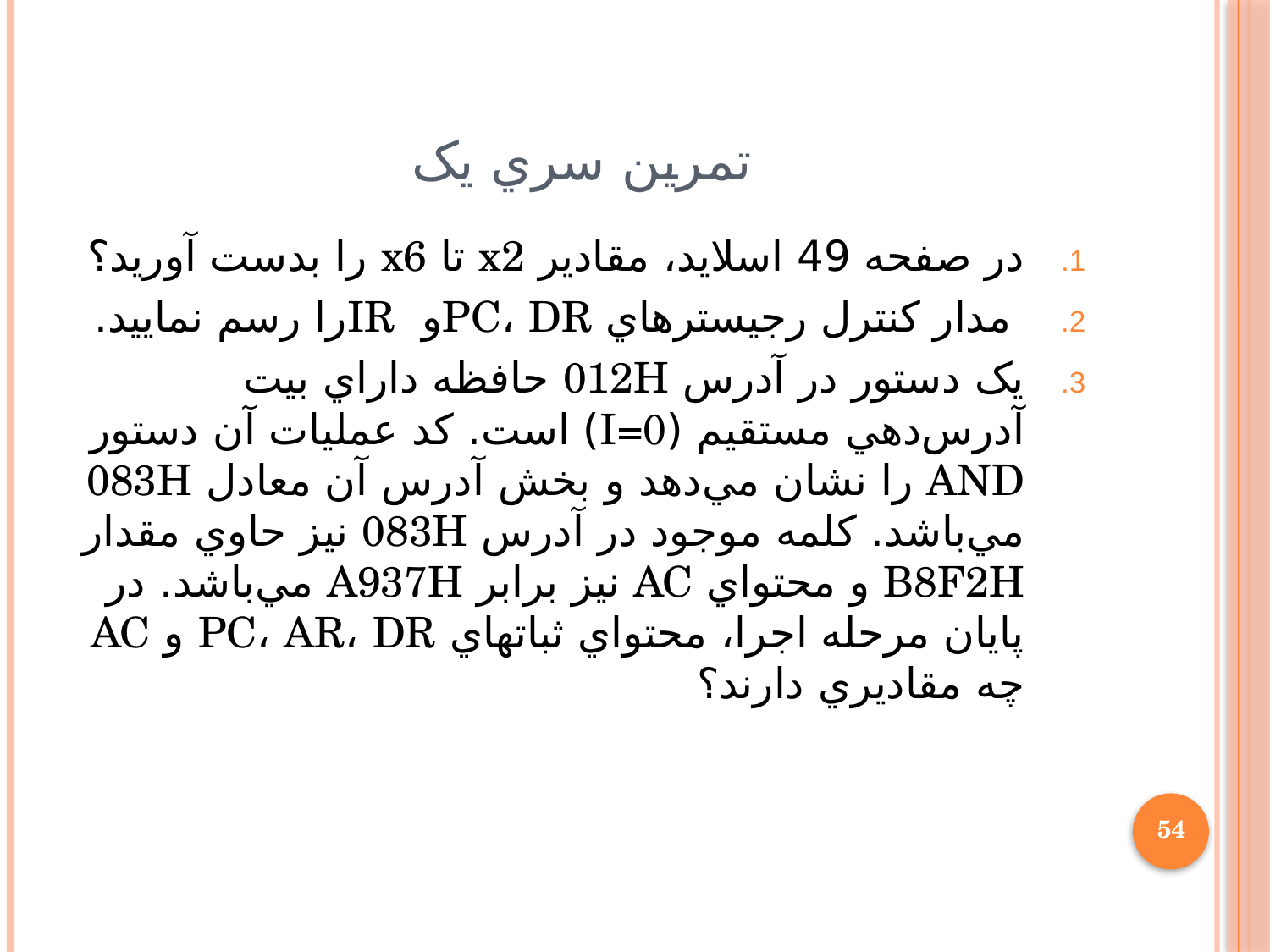

# تمرين سري يک
در صفحه 49 اسلايد، مقادير x2 تا x6 را بدست آوريد؟
 مدار کنترل رجيستر‌هاي PC، DRو  IR‌را رسم نماييد.
يک دستور در آدرس 012H حافظه داراي بيت آدرس‌دهي مستقيم (I=0) است. کد عمليات آن دستور AND را نشان مي‌دهد و بخش آدرس آن معادل 083H مي‌باشد. کلمه موجود در آدرس 083H نيز حاوي مقدار B8F2H و محتواي AC نيز برابر A937H مي‌باشد. در پايان مرحله اجرا، محتواي ثباتهاي PC، AR، DR و AC چه مقاديري دارند؟

54